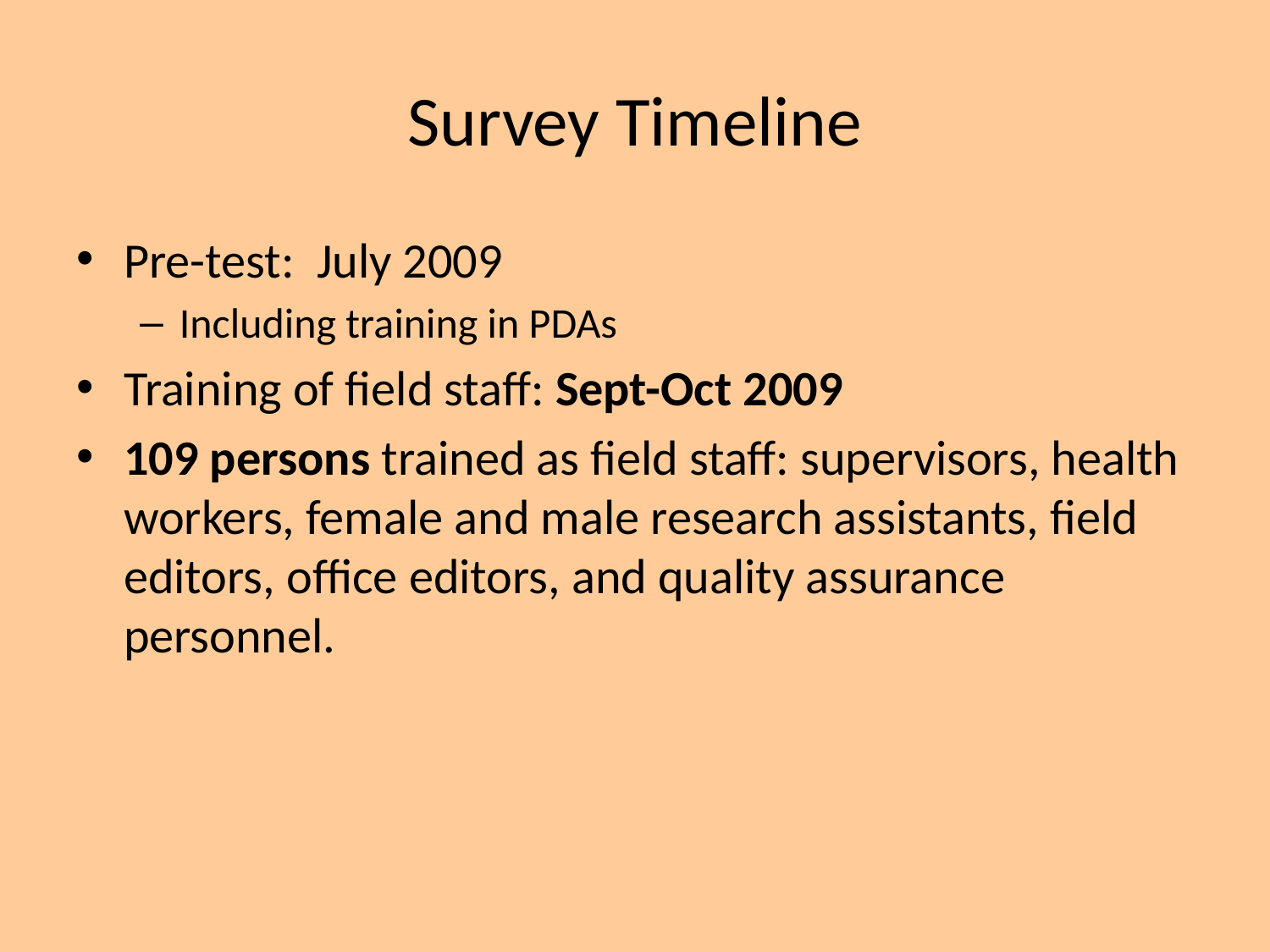

# Survey Timeline
Pre-test:  July 2009
Including training in PDAs
Training of field staff: Sept-Oct 2009
109 persons trained as field staff: supervisors, health workers, female and male research assistants, field editors, office editors, and quality assurance personnel.